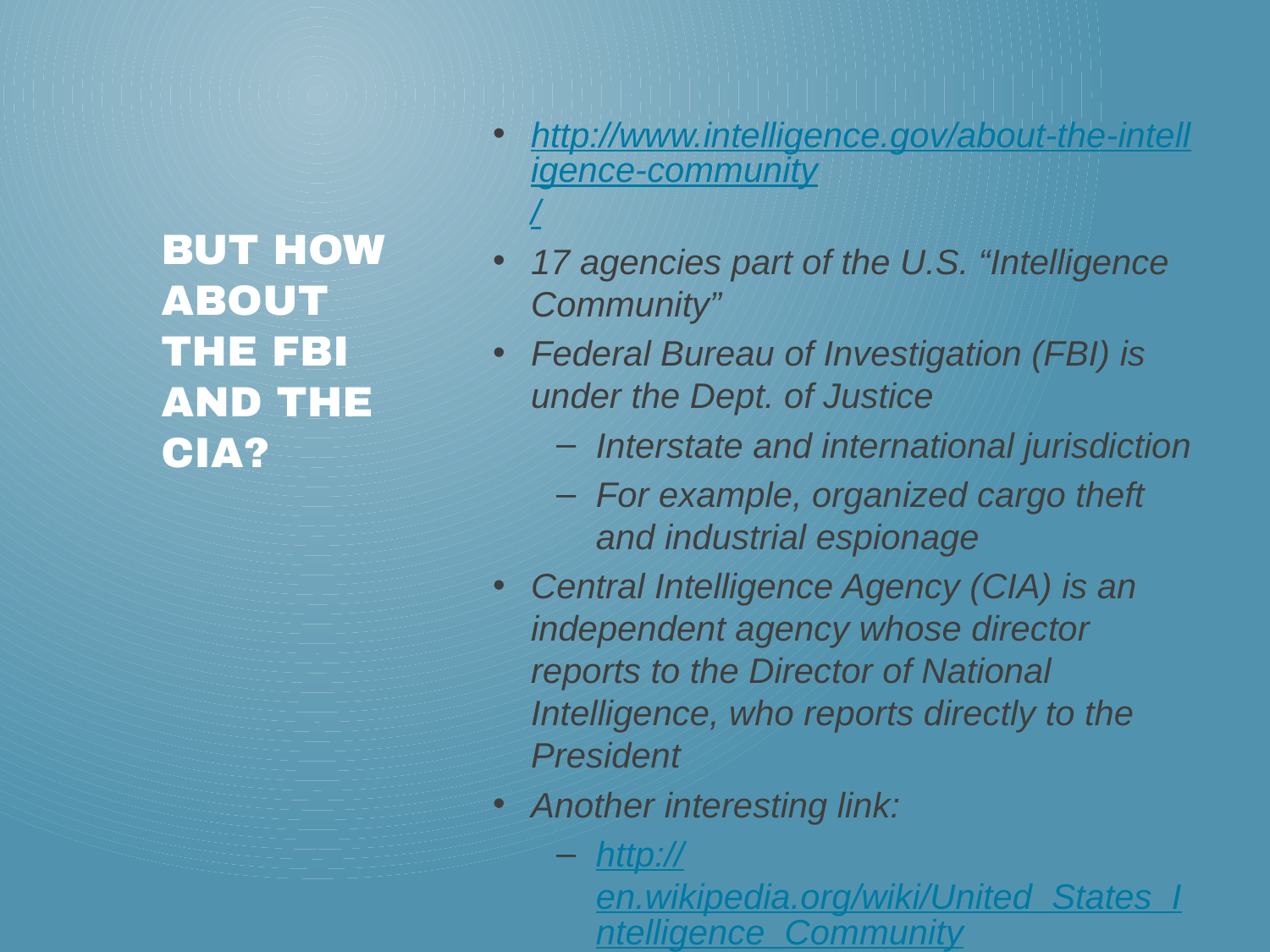

http://www.intelligence.gov/about-the-intelligence-community/
17 agencies part of the U.S. “Intelligence Community”
Federal Bureau of Investigation (FBI) is under the Dept. of Justice
Interstate and international jurisdiction
For example, organized cargo theft and industrial espionage
Central Intelligence Agency (CIA) is an independent agency whose director reports to the Director of National Intelligence, who reports directly to the President
Another interesting link:
http://en.wikipedia.org/wiki/United_States_Intelligence_Community

# But how about the fbi and the cia?